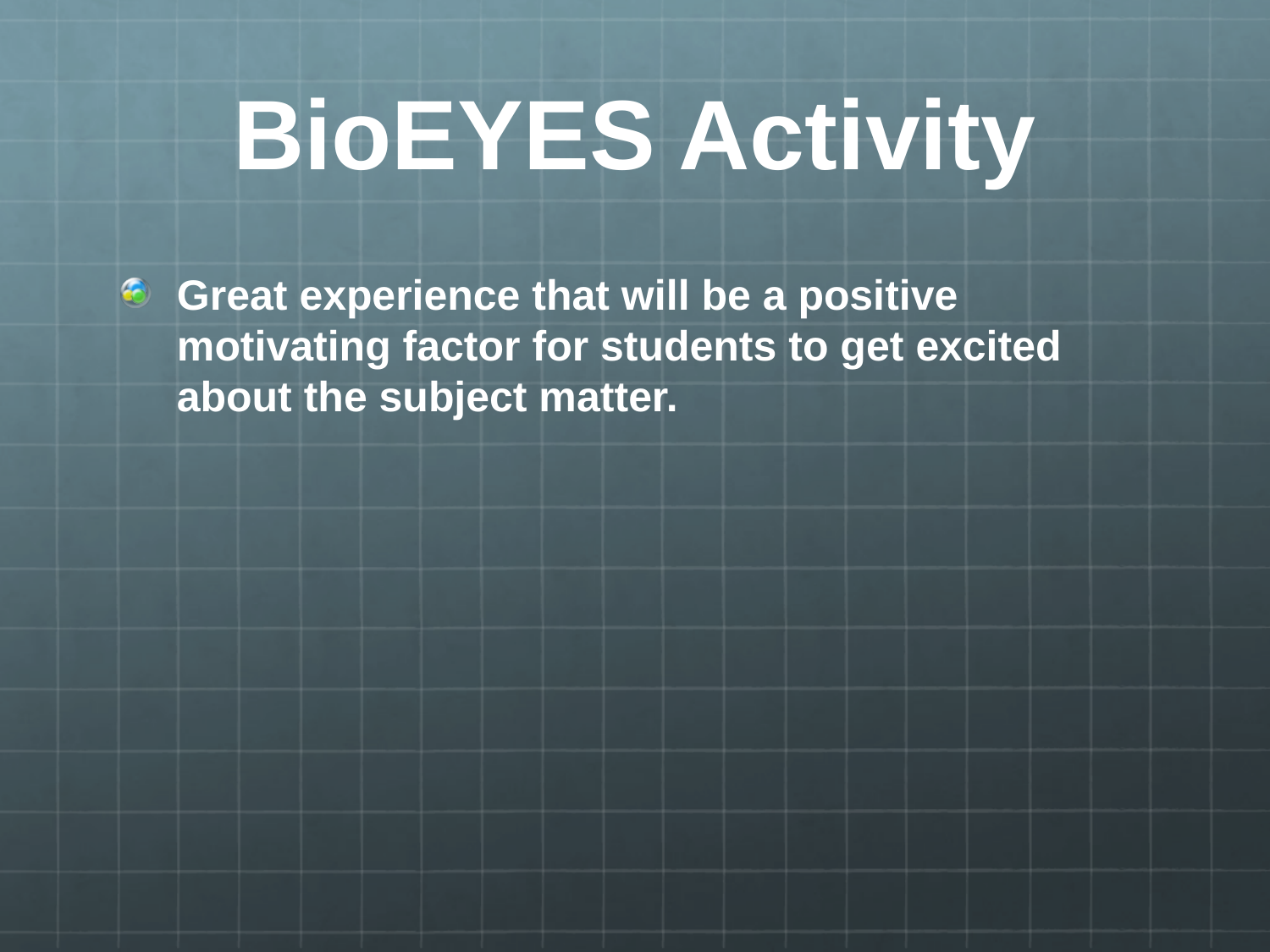

# BioEYES Activity
Great experience that will be a positive motivating factor for students to get excited about the subject matter.